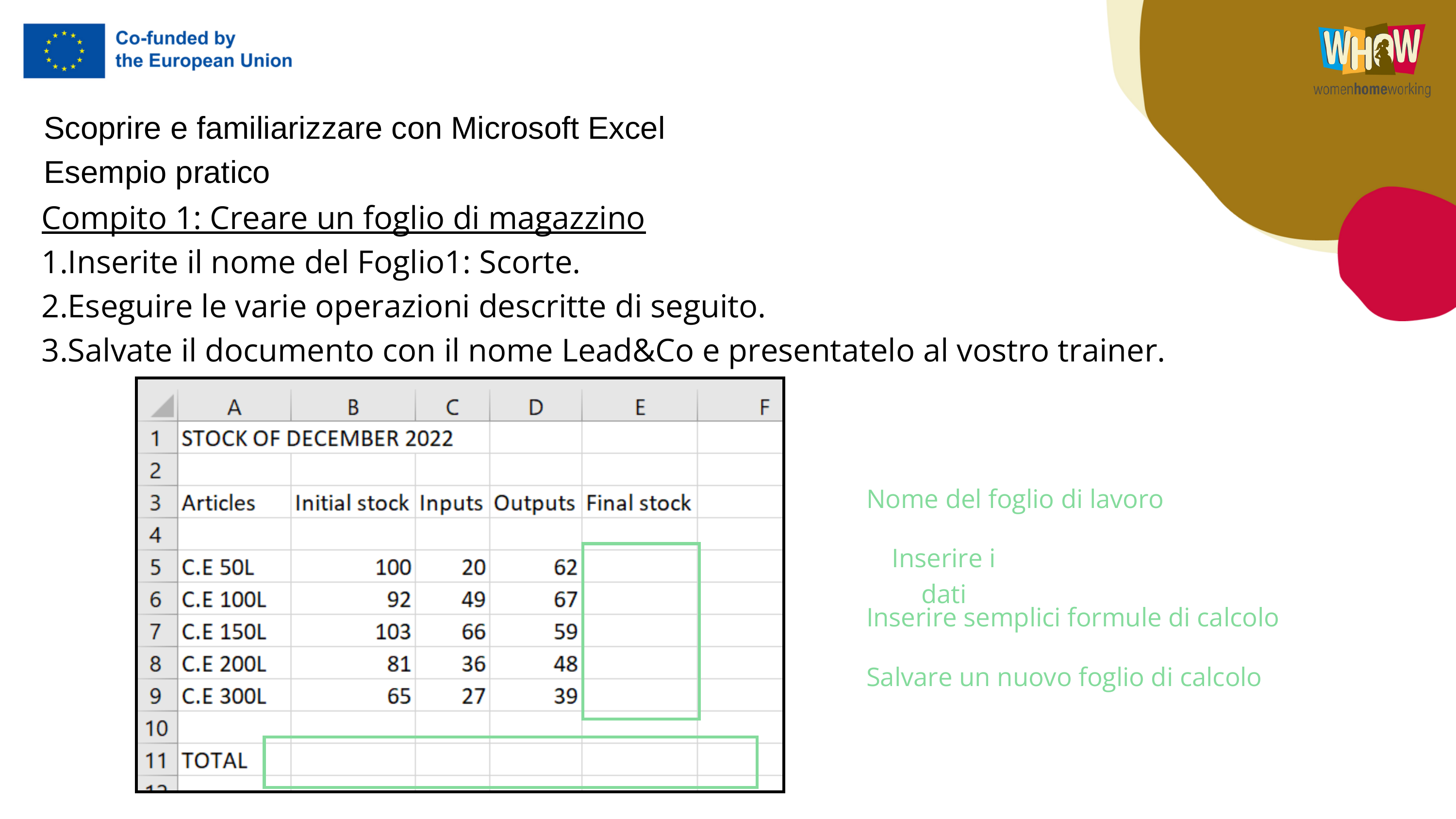

Scoprire e familiarizzare con Microsoft Excel
Esempio pratico
Compito 1: Creare un foglio di magazzino
1.Inserite il nome del Foglio1: Scorte.
2.Eseguire le varie operazioni descritte di seguito.
3.Salvate il documento con il nome Lead&Co e presentatelo al vostro trainer.

Nome del foglio di lavoro
Inserire i dati

Inserire semplici formule di calcolo
Salvare un nuovo foglio di calcolo